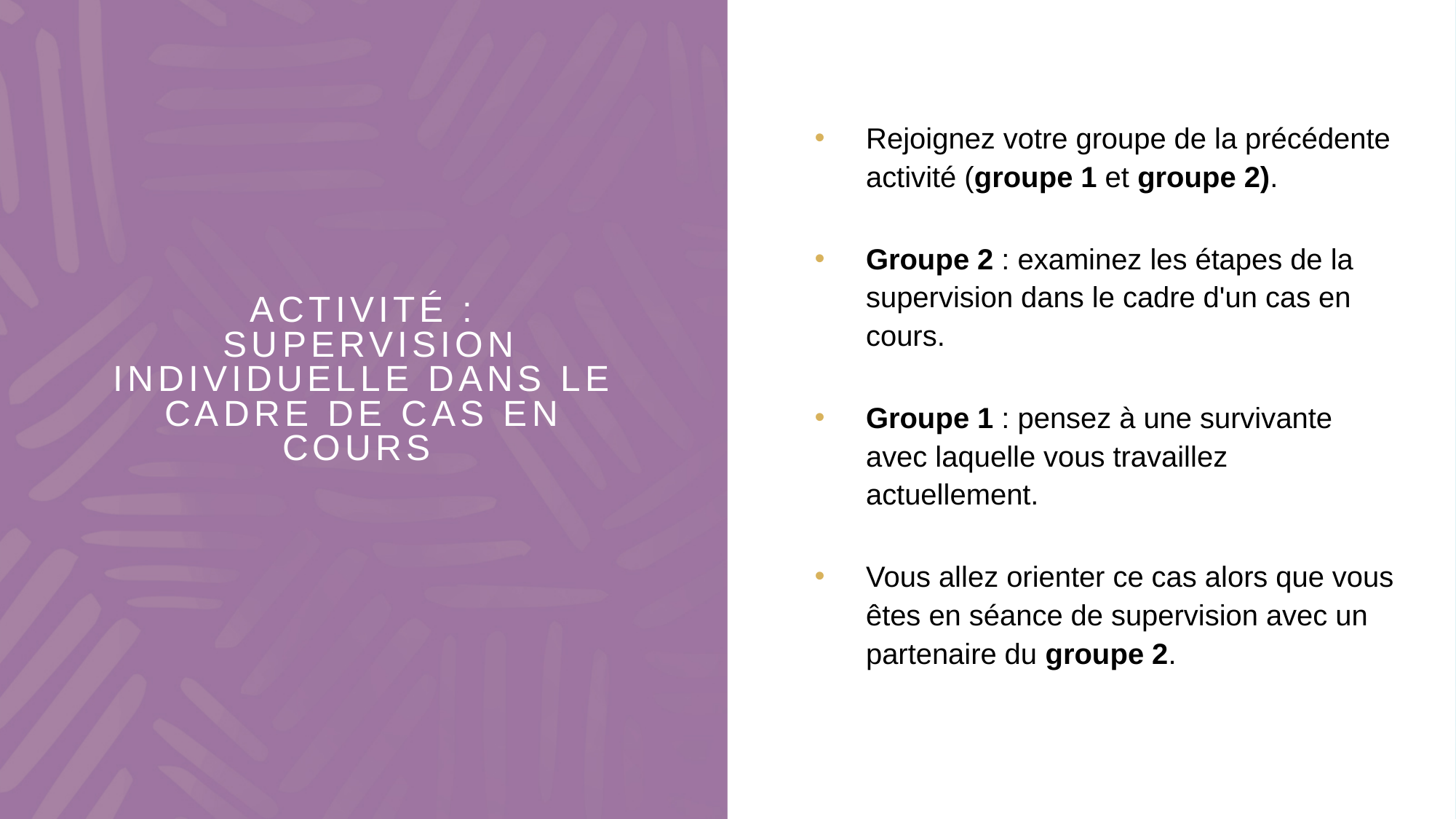

Rejoignez votre groupe de la précédente activité (groupe 1 et groupe 2).
Groupe 2 : examinez les étapes de la supervision dans le cadre d'un cas en cours.
Groupe 1 : pensez à une survivante avec laquelle vous travaillez actuellement.
Vous allez orienter ce cas alors que vous êtes en séance de supervision avec un partenaire du groupe 2.
# Activité : Supervision individuelle dans le cadre de cas en cours